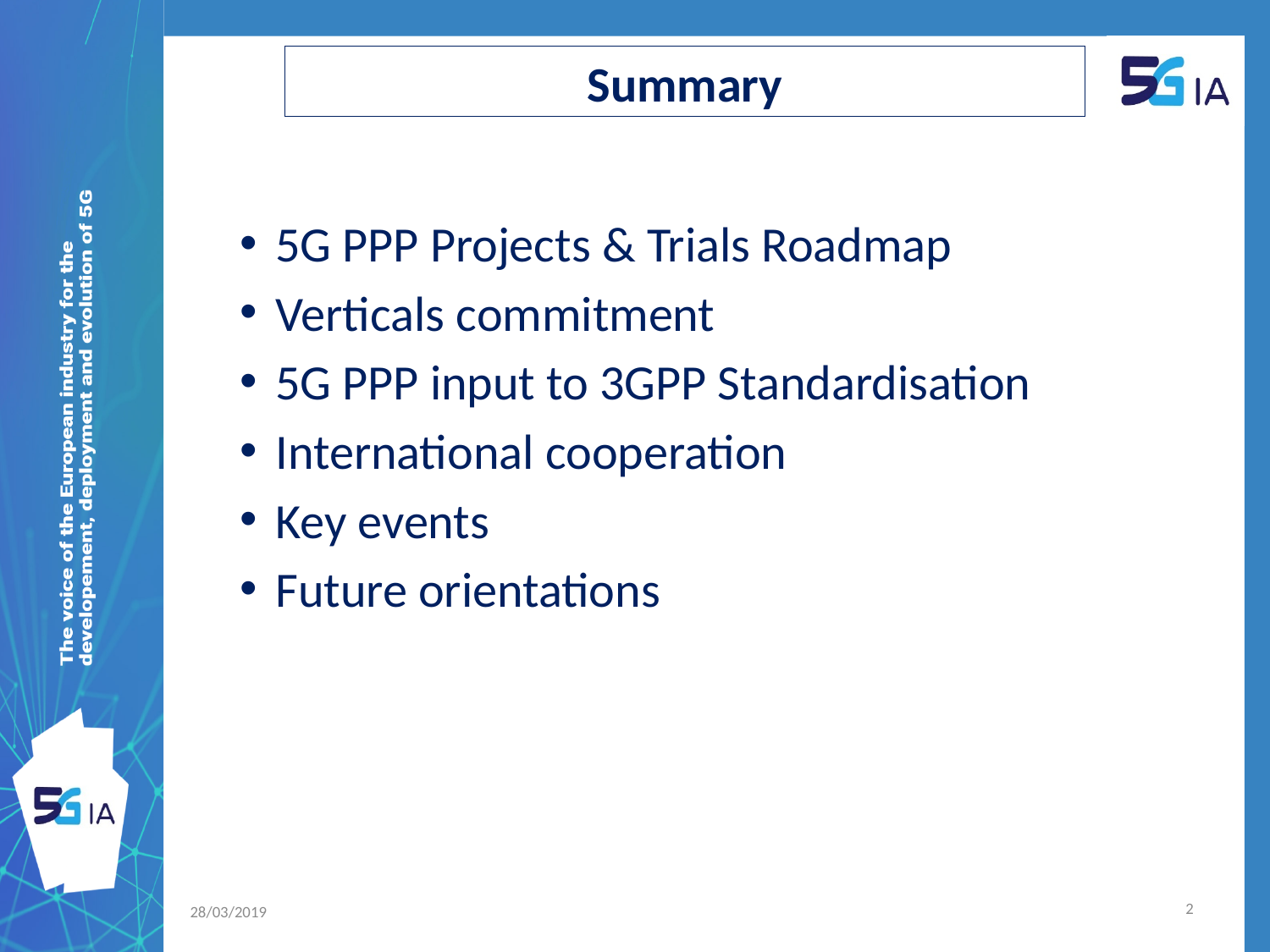

# Summary
5G PPP Projects & Trials Roadmap
Verticals commitment
5G PPP input to 3GPP Standardisation
International cooperation
Key events
Future orientations

2
28/03/2019